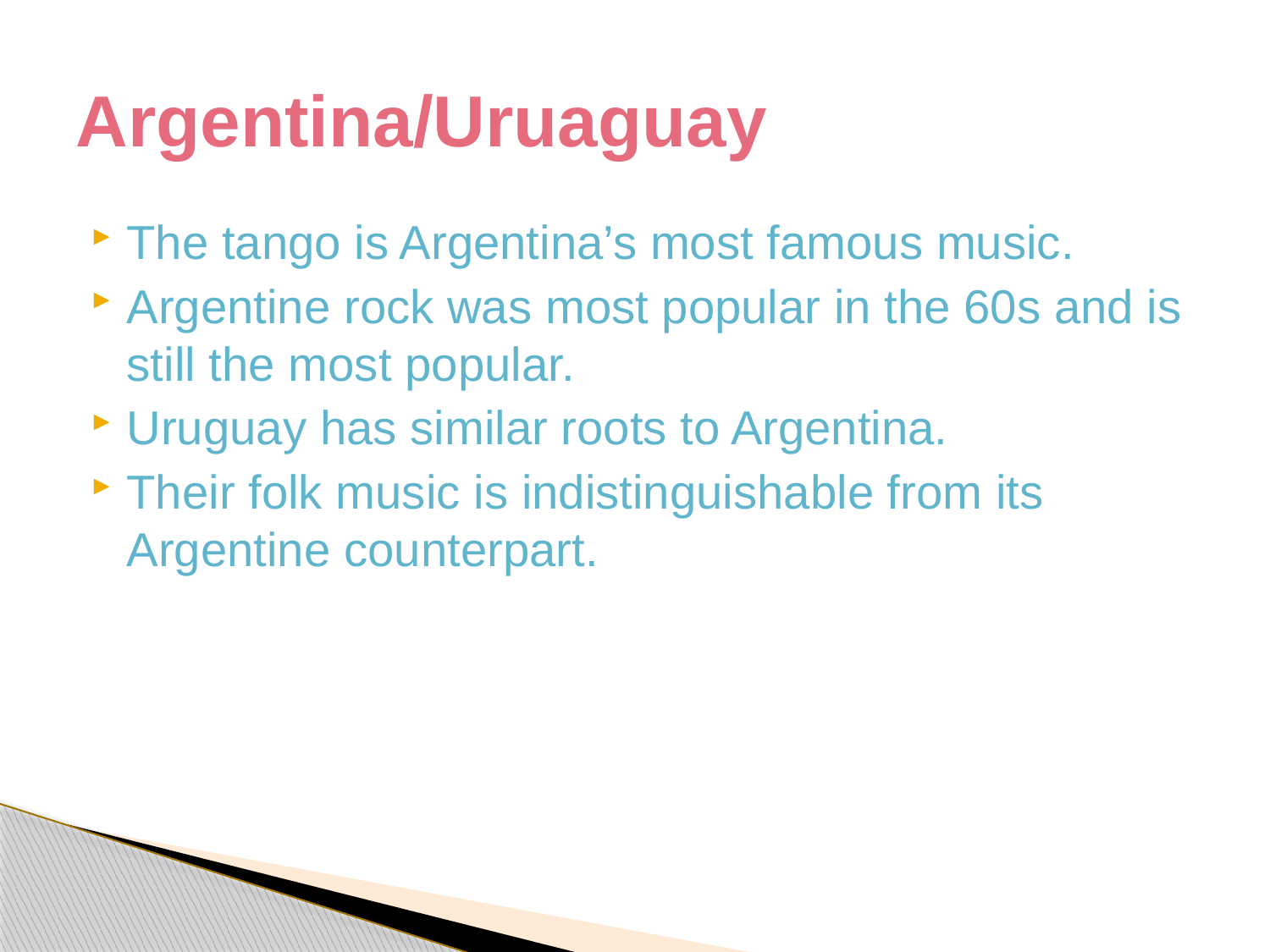

# Argentina/Uruaguay
The tango is Argentina’s most famous music.
Argentine rock was most popular in the 60s and is still the most popular.
Uruguay has similar roots to Argentina.
Their folk music is indistinguishable from its Argentine counterpart.